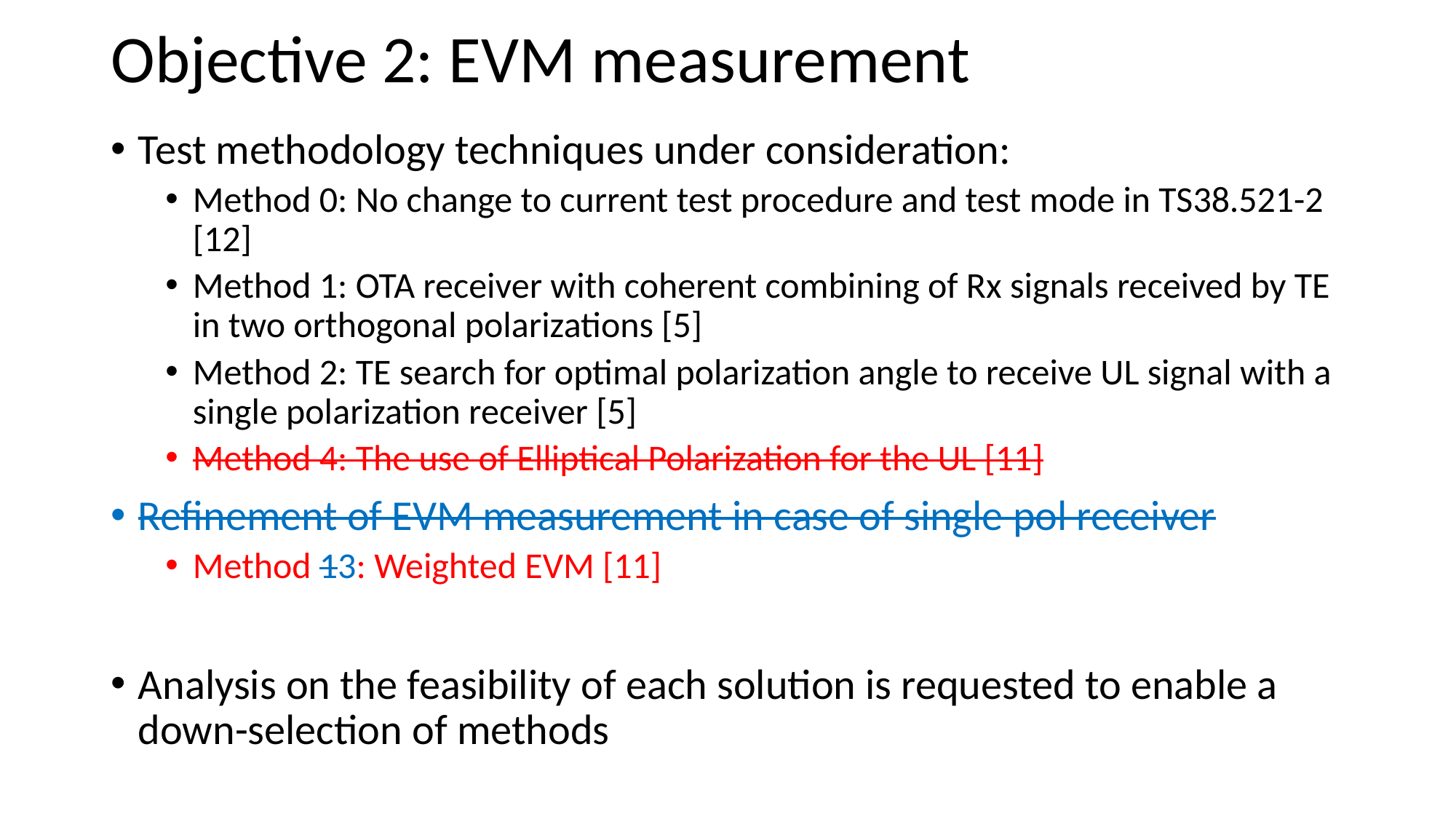

# Objective 2: EVM measurement
Test methodology techniques under consideration:
Method 0: No change to current test procedure and test mode in TS38.521-2 [12]
Method 1: OTA receiver with coherent combining of Rx signals received by TE in two orthogonal polarizations [5]
Method 2: TE search for optimal polarization angle to receive UL signal with a single polarization receiver [5]
Method 4: The use of Elliptical Polarization for the UL [11]
Refinement of EVM measurement in case of single pol receiver
Method 13: Weighted EVM [11]

Analysis on the feasibility of each solution is requested to enable a down-selection of methods